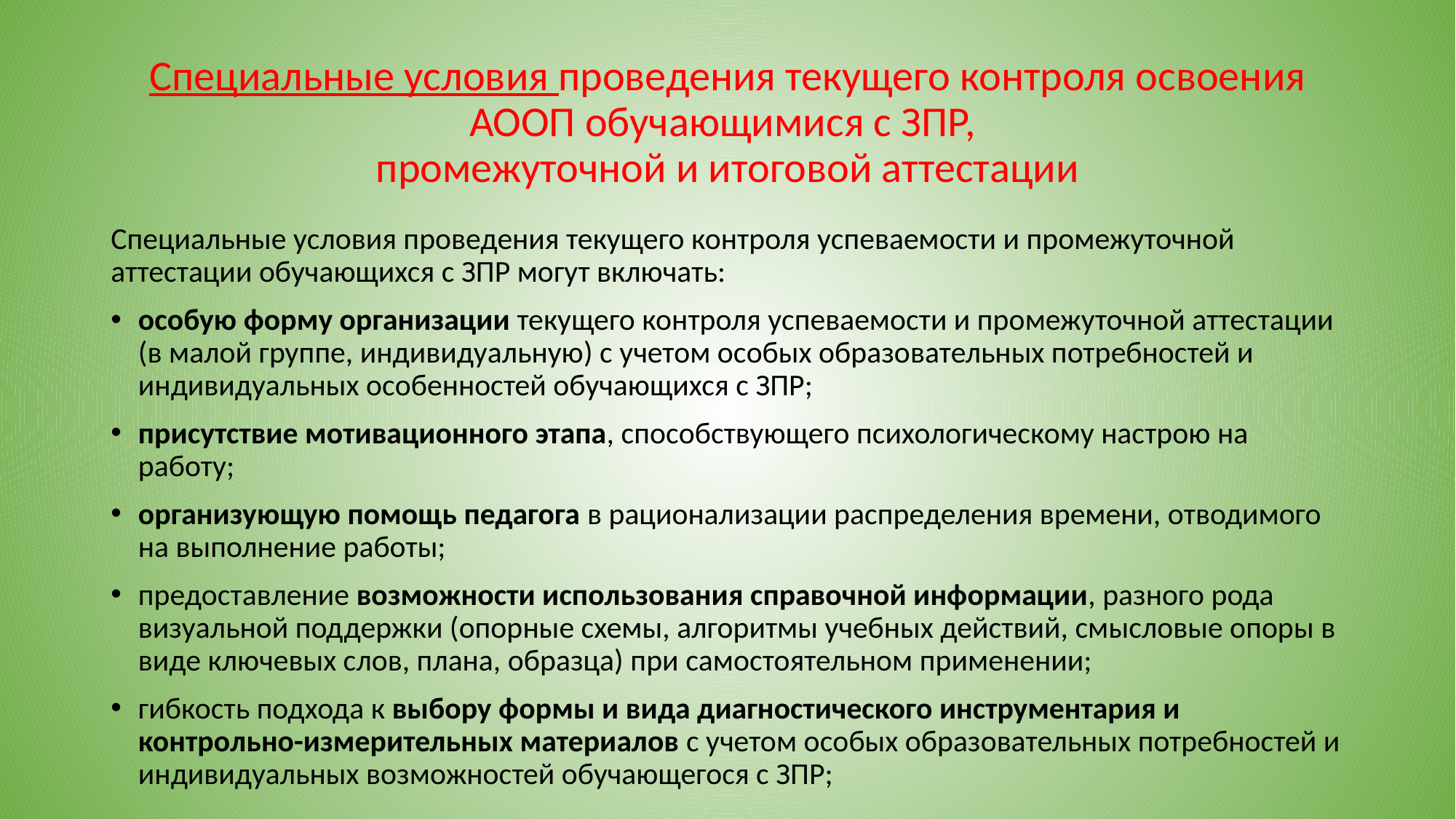

# Специальные условия проведения текущего контроля освоения АООП обучающимися с ЗПР, промежуточной и итоговой аттестации
Специальные условия проведения текущего контроля успеваемости и промежуточной аттестации обучающихся с ЗПР могут включать:
особую форму организации текущего контроля успеваемости и промежуточной аттестации (в малой группе, индивидуальную) с учетом особых образовательных потребностей и индивидуальных особенностей обучающихся с ЗПР;
присутствие мотивационного этапа, способствующего психологическому настрою на работу;
организующую помощь педагога в рационализации распределения времени, отводимого на выполнение работы;
предоставление возможности использования справочной информации, разного рода визуальной поддержки (опорные схемы, алгоритмы учебных действий, смысловые опоры в виде ключевых слов, плана, образца) при самостоятельном применении;
гибкость подхода к выбору формы и вида диагностического инструментария и контрольно-измерительных материалов с учетом особых образовательных потребностей и индивидуальных возможностей обучающегося с ЗПР;